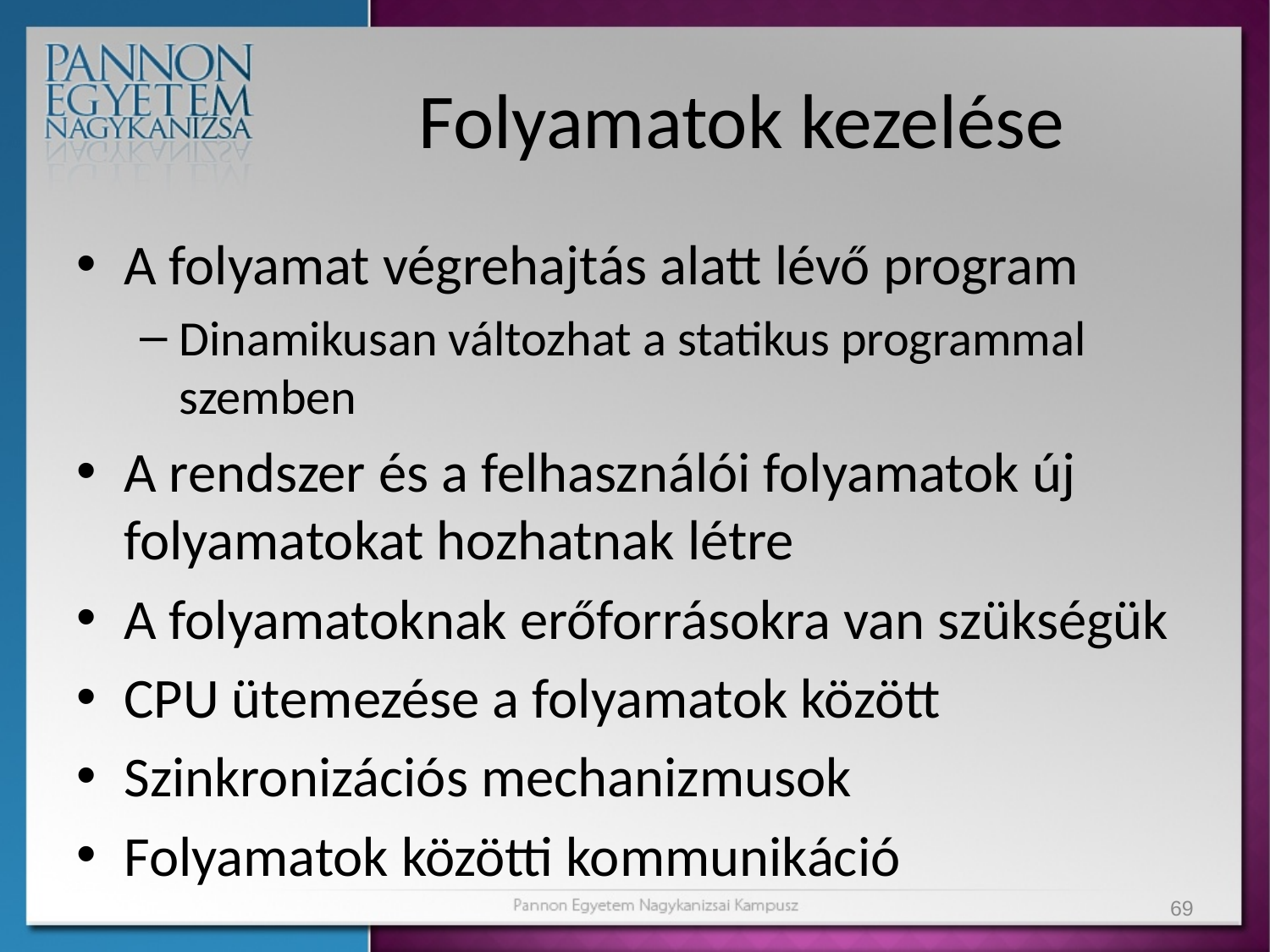

# Folyamatok kezelése
A folyamat végrehajtás alatt lévő program
Dinamikusan változhat a statikus programmal szemben
A rendszer és a felhasználói folyamatok új folyamatokat hozhatnak létre
A folyamatoknak erőforrásokra van szükségük
CPU ütemezése a folyamatok között
Szinkronizációs mechanizmusok
Folyamatok közötti kommunikáció
69